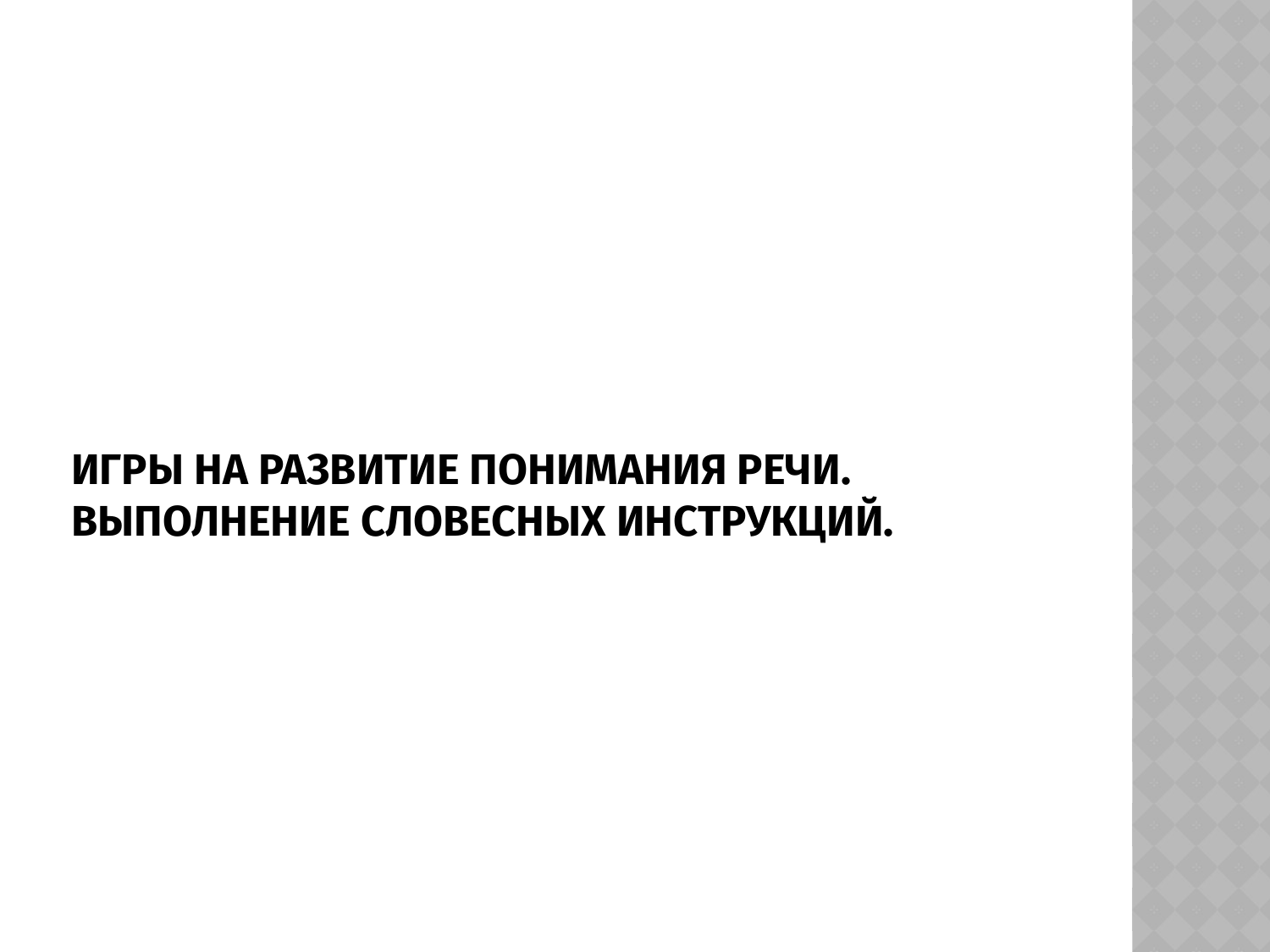

# Игры на развитие понимания речи. Выполнение словесных инструкций.